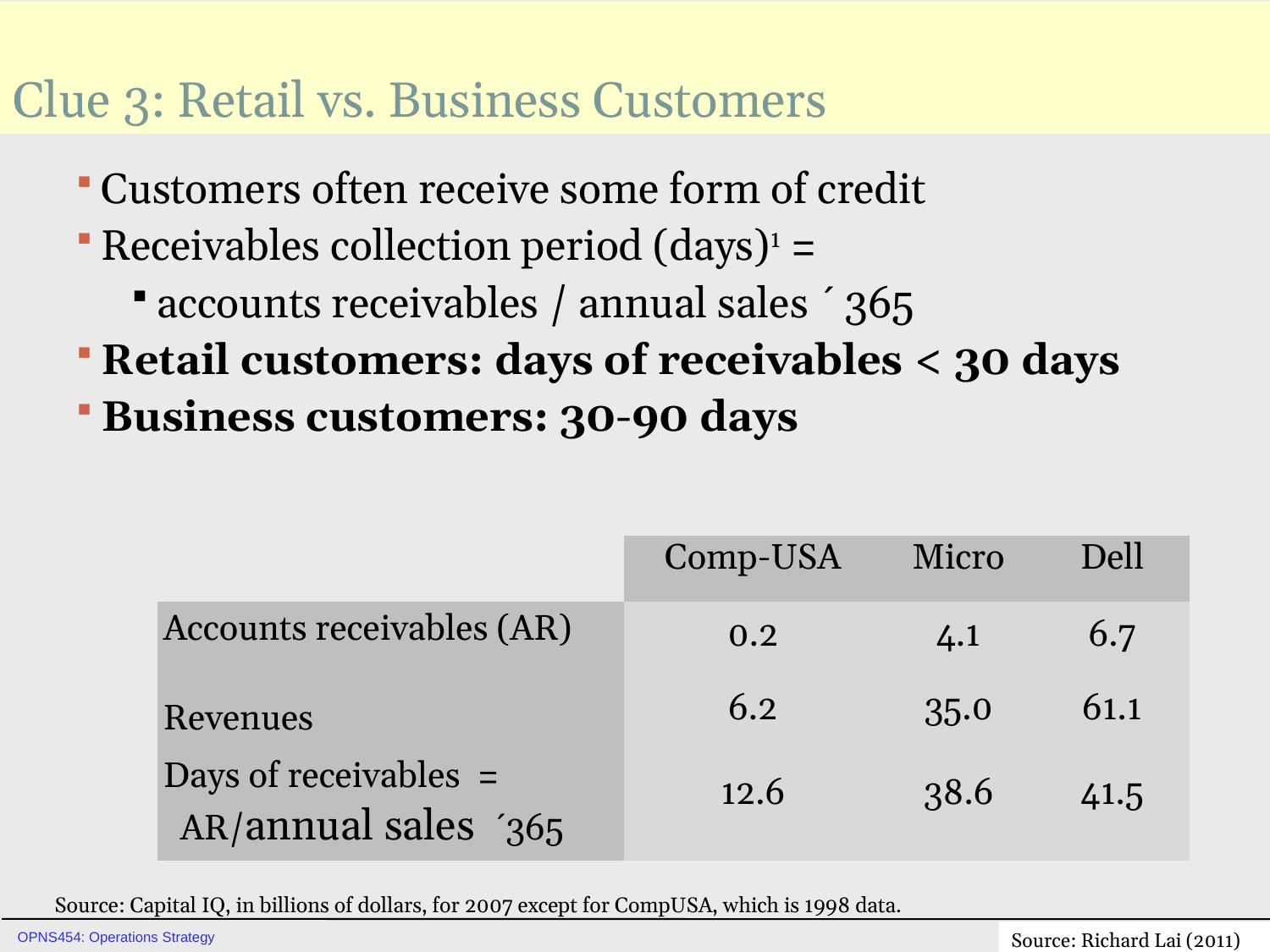

# Clue 3: Retail vs. Business Customers
Customers often receive some form of credit
Receivables collection period (days)1 =
accounts receivables / annual sales ´ 365
Retail customers: days of receivables < 30 days
Business customers: 30-90 days

|  | Comp-USA | Micro | Dell |
| --- | --- | --- | --- |
| Accounts receivables (AR) | 0.2 | 4.1 | 6.7 |
| Revenues | 6.2 | 35.0 | 61.1 |
| Days of receivables = AR/annual sales ´365 | 12.6 | 38.6 | 41.5 |
Source: Capital IQ, in billions of dollars, for 2007 except for CompUSA, which is 1998 data.
Source: Richard Lai (2011)